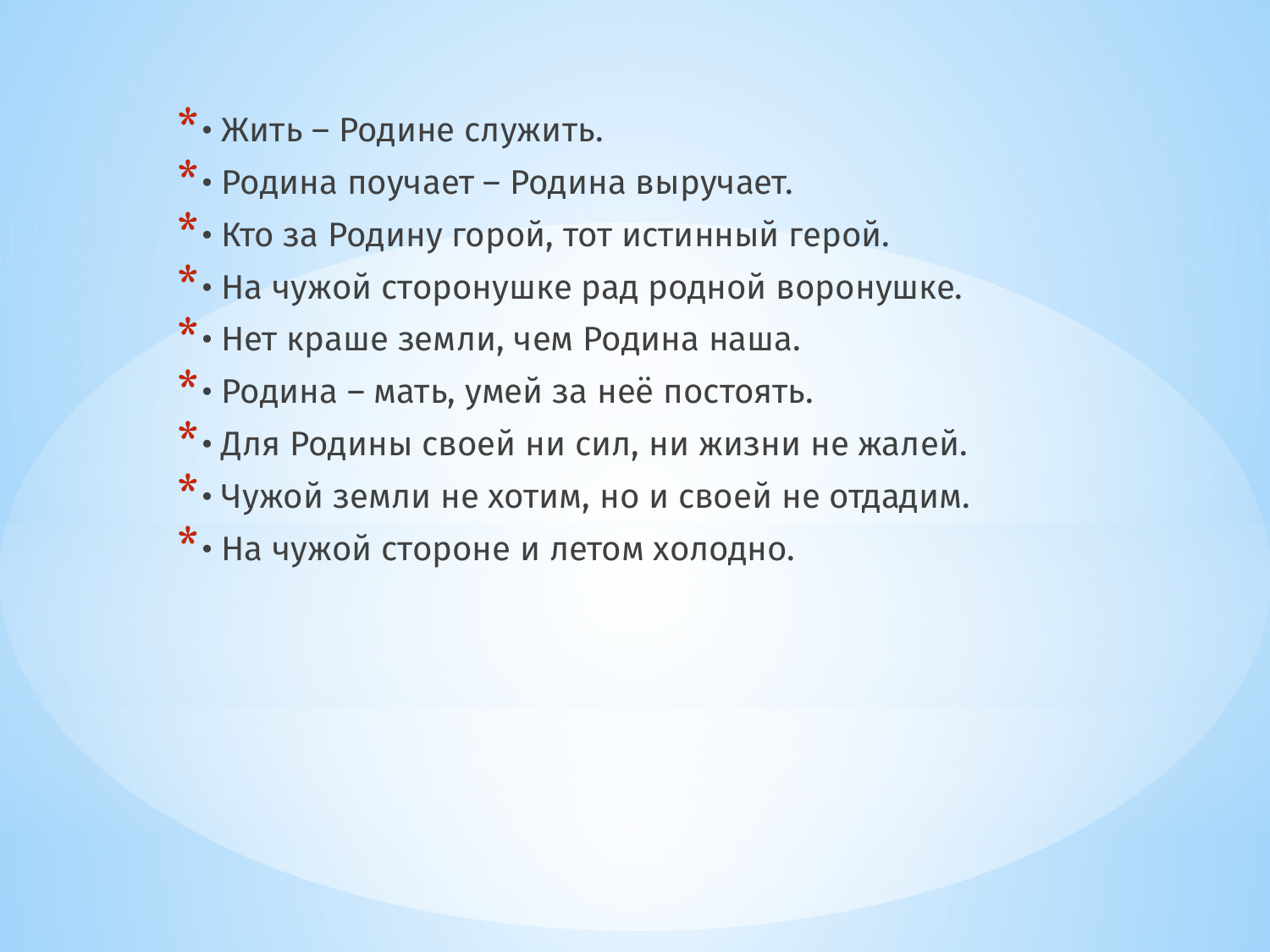

• Жить – Родине служить.
• Родина поучает – Родина выручает.
• Кто за Родину горой, тот истинный герой.
• На чужой сторонушке рад родной воронушке.
• Нет краше земли, чем Родина наша.
• Родина – мать, умей за неё постоять.
• Для Родины своей ни сил, ни жизни не жалей.
• Чужой земли не хотим, но и своей не отдадим.
• На чужой стороне и летом холодно.

#